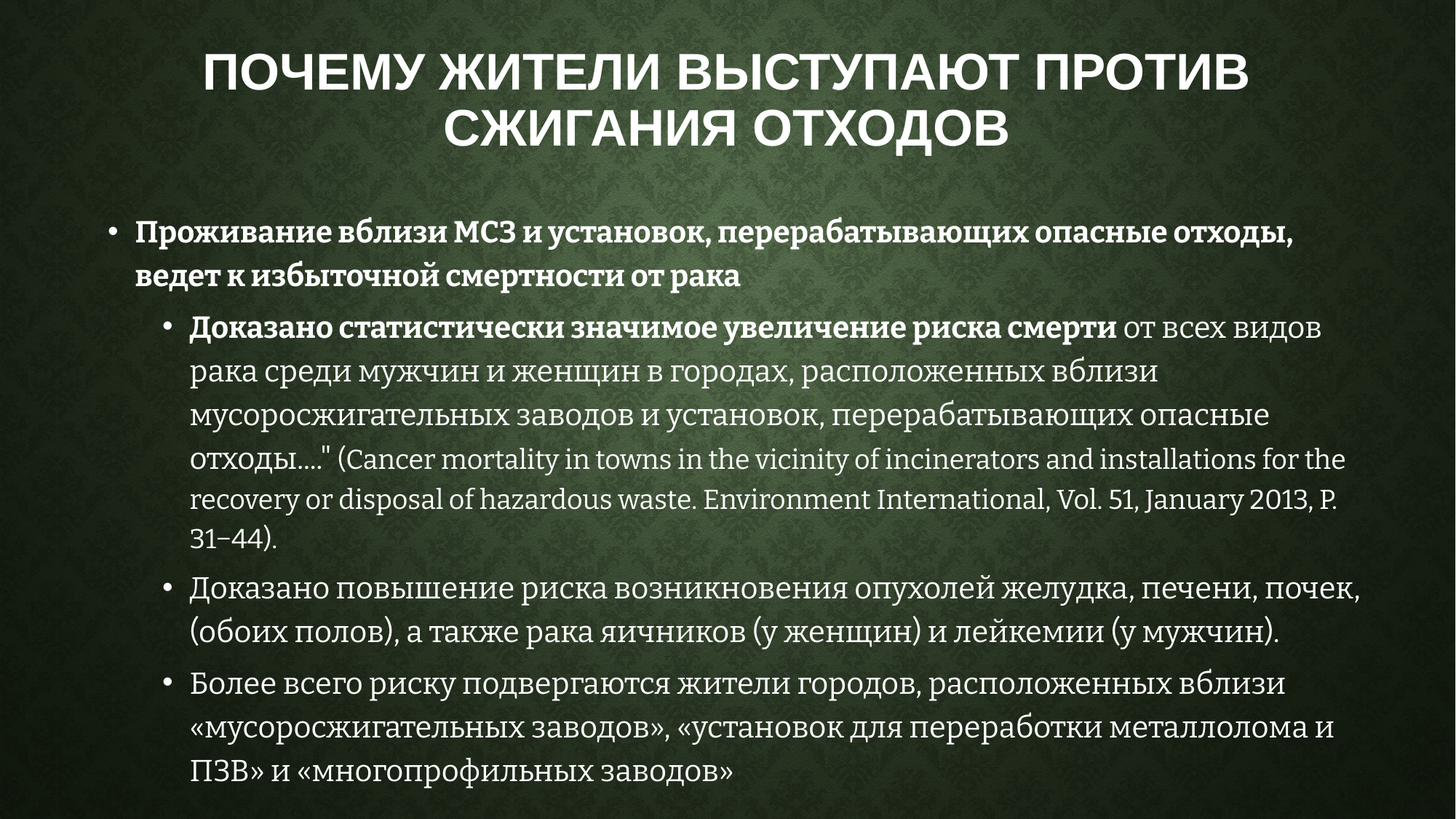

# Почему жители выступают против сжигания отходов
Проживание вблизи МСЗ и установок, перерабатывающих опасные отходы, ведет к избыточной смертности от рака
Доказано статистически значимое увеличение риска смерти от всех видов рака среди мужчин и женщин в городах, расположенных вблизи мусоросжигательных заводов и установок, перерабатывающих опасные отходы...." (Cancer mortality in towns in the vicinity of incinerators and installations for the recovery or disposal of hazardous waste. Environment International, Vol. 51, January 2013, P. 31−44).
Доказано повышение риска возникновения опухолей желудка, печени, почек, (обоих полов), а также рака яичников (у женщин) и лейкемии (у мужчин).
Более всего риску подвергаются жители городов, расположенных вблизи «мусоросжигательных заводов», «установок для переработки металлолома и ПЗВ» и «многопрофильных заводов»